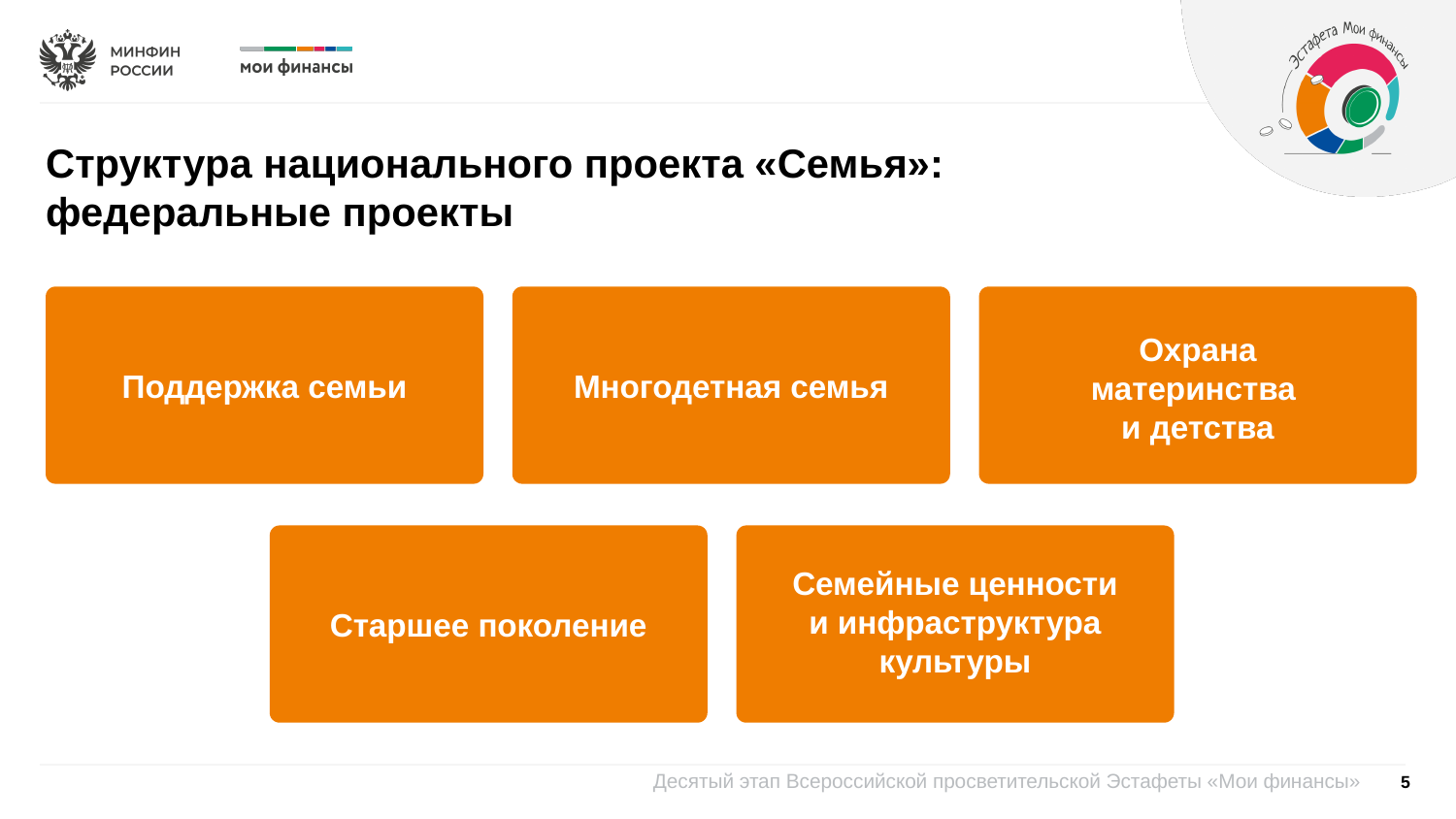

Структура национального проекта «Семья»: федеральные проекты

Охрана материнства
и детства
Поддержка семьи
Многодетная семья

Семейные ценности и инфраструктура культуры
Старшее поколение
5